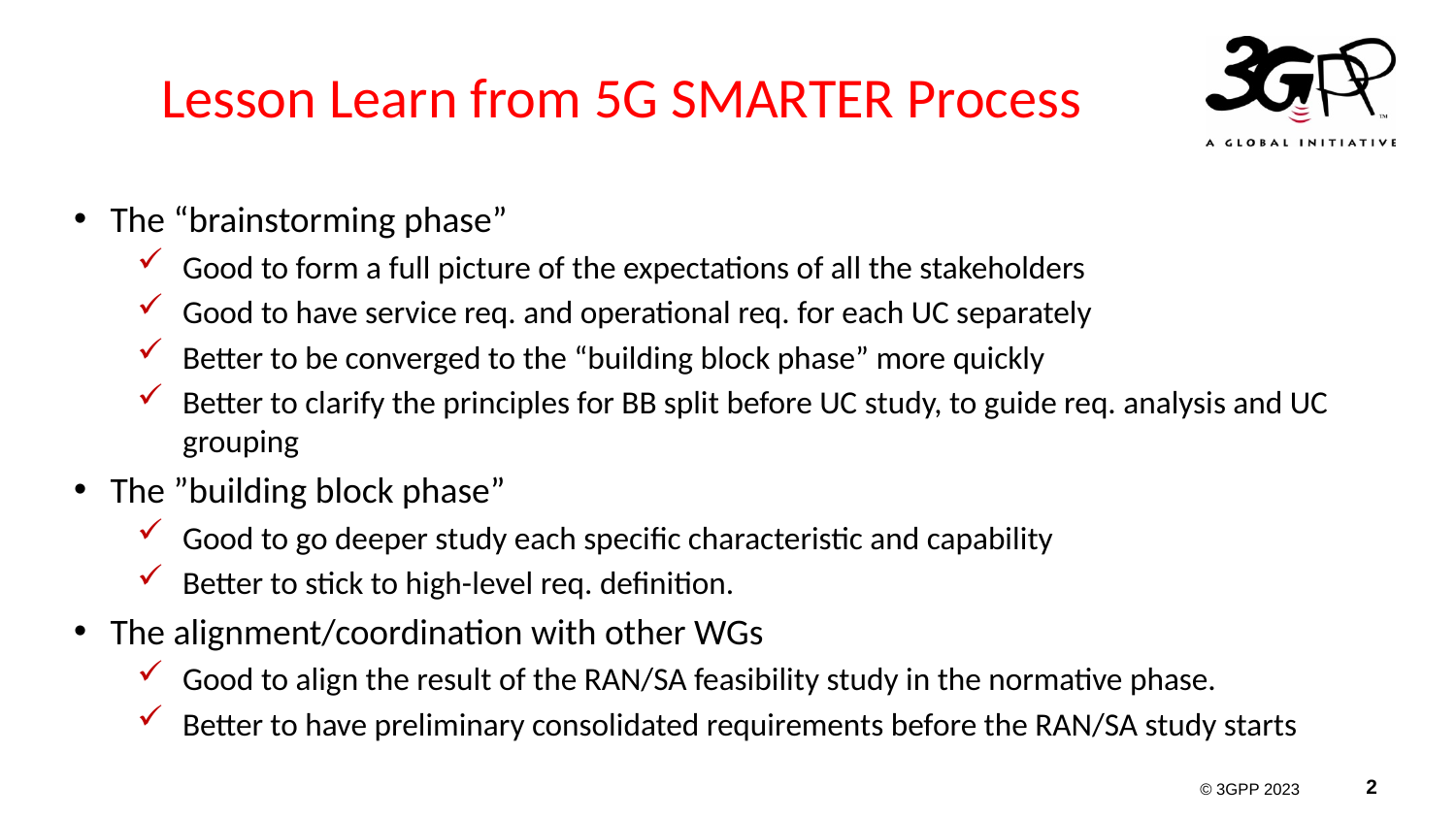

# Lesson Learn from 5G SMARTER Process
The “brainstorming phase”
Good to form a full picture of the expectations of all the stakeholders
Good to have service req. and operational req. for each UC separately
Better to be converged to the “building block phase” more quickly
Better to clarify the principles for BB split before UC study, to guide req. analysis and UC grouping
The ”building block phase”
Good to go deeper study each specific characteristic and capability
Better to stick to high-level req. definition.
The alignment/coordination with other WGs
Good to align the result of the RAN/SA feasibility study in the normative phase.
Better to have preliminary consolidated requirements before the RAN/SA study starts